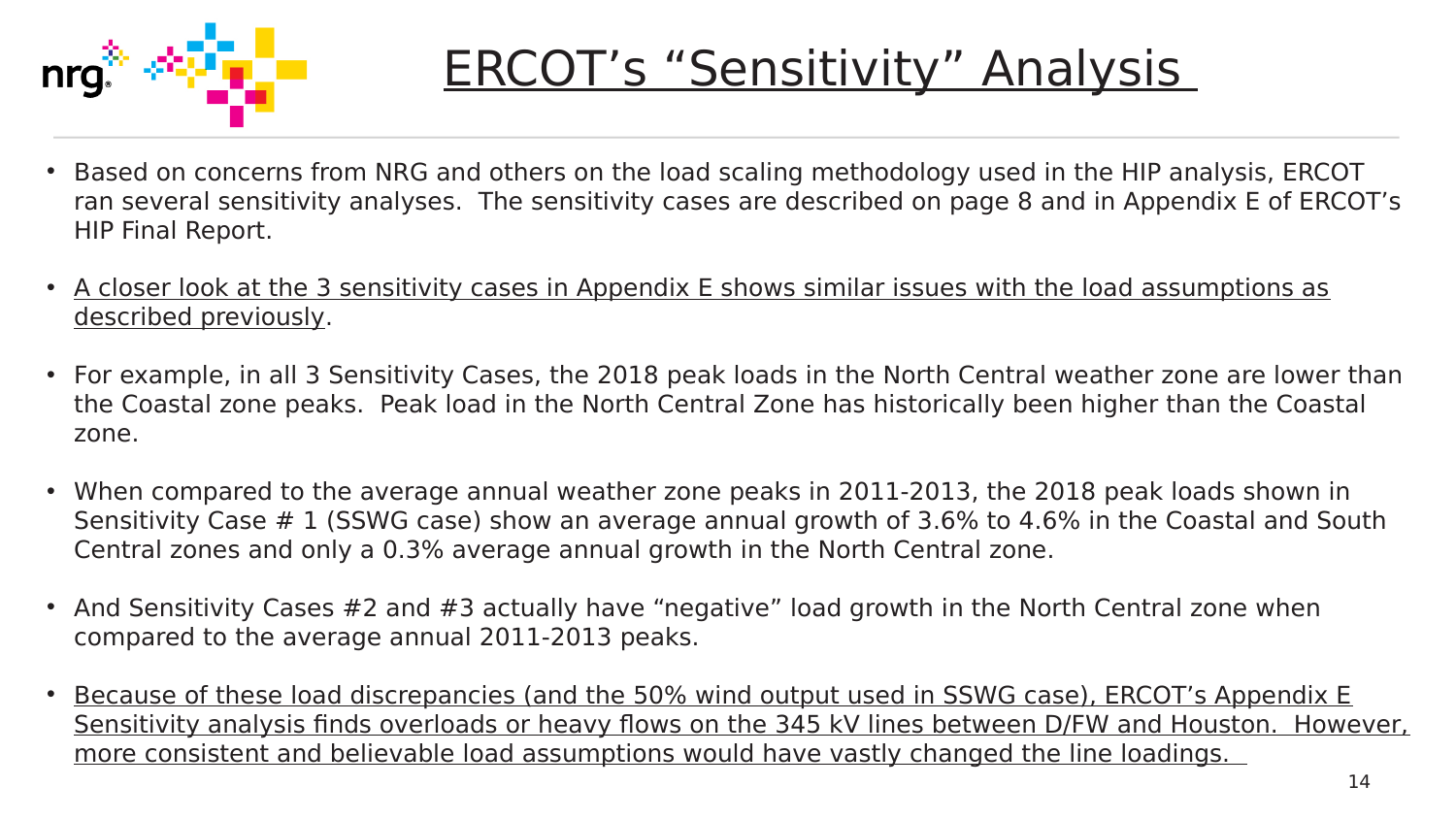

# ERCOT’s “Sensitivity” Analysis
Based on concerns from NRG and others on the load scaling methodology used in the HIP analysis, ERCOT ran several sensitivity analyses.  The sensitivity cases are described on page 8 and in Appendix E of ERCOT’s HIP Final Report.

A closer look at the 3 sensitivity cases in Appendix E shows similar issues with the load assumptions as described previously.

For example, in all 3 Sensitivity Cases, the 2018 peak loads in the North Central weather zone are lower than the Coastal zone peaks.  Peak load in the North Central Zone has historically been higher than the Coastal zone.

When compared to the average annual weather zone peaks in 2011-2013, the 2018 peak loads shown in Sensitivity Case # 1 (SSWG case) show an average annual growth of 3.6% to 4.6% in the Coastal and South Central zones and only a 0.3% average annual growth in the North Central zone.

And Sensitivity Cases #2 and #3 actually have “negative” load growth in the North Central zone when compared to the average annual 2011-2013 peaks.

Because of these load discrepancies (and the 50% wind output used in SSWG case), ERCOT’s Appendix E Sensitivity analysis finds overloads or heavy flows on the 345 kV lines between D/FW and Houston.  However, more consistent and believable load assumptions would have vastly changed the line loadings.